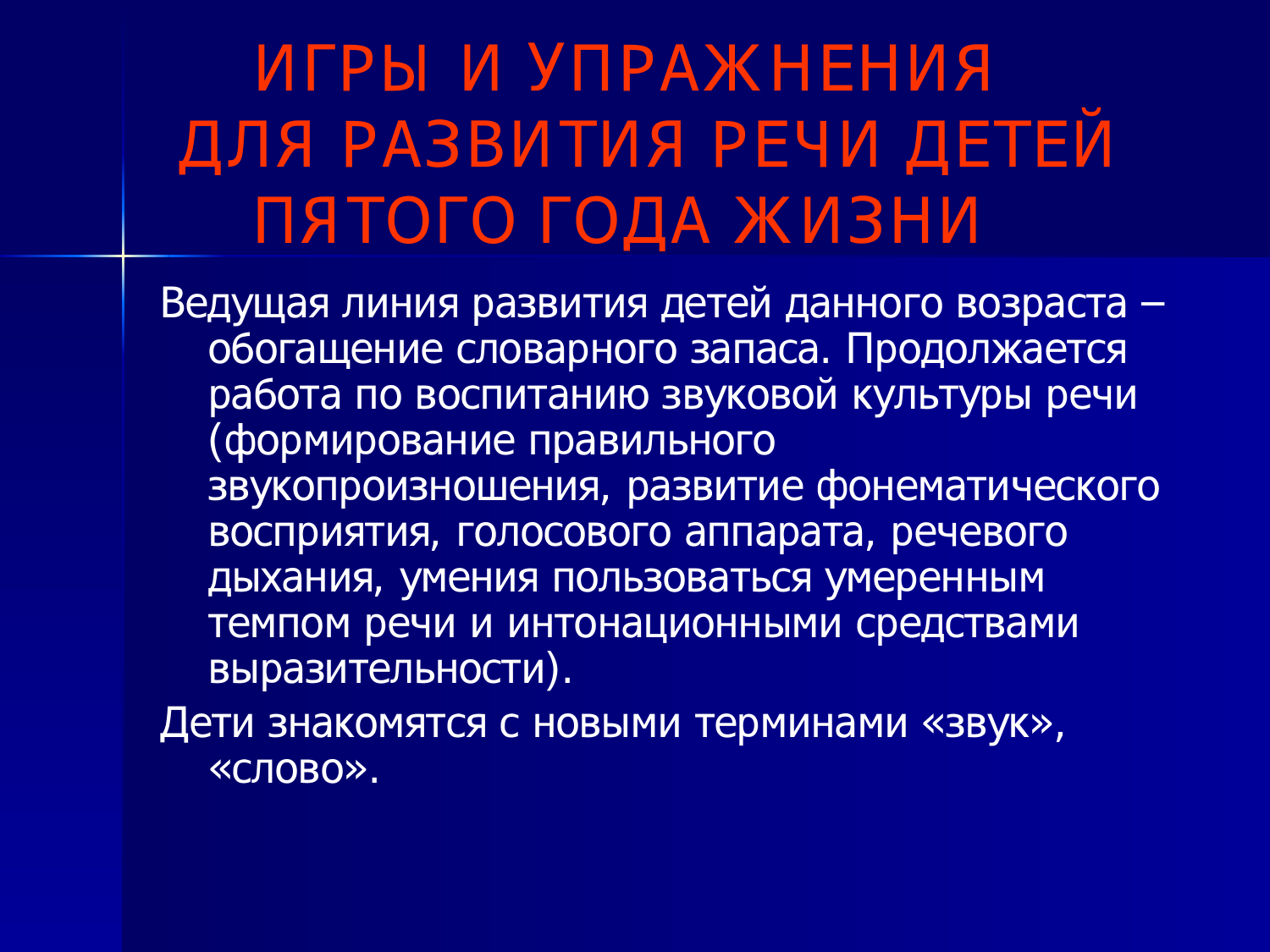

# ИГРЫ И УПРАЖНЕНИЯ           ДЛЯ РАЗВИТИЯ РЕЧИ ДЕТЕЙ ПЯТОГО ГОДА ЖИЗНИ
Ведущая линия развития детей данного возраста – обогащение словарного запаса. Продолжается работа по воспитанию звуковой культуры речи (формирование правильного звукопроизношения, развитие фонематического восприятия, голосового аппарата, речевого дыхания, умения пользоваться умеренным темпом речи и интонационными средствами выразительности).
Дети знакомятся с новыми терминами «звук», «слово».